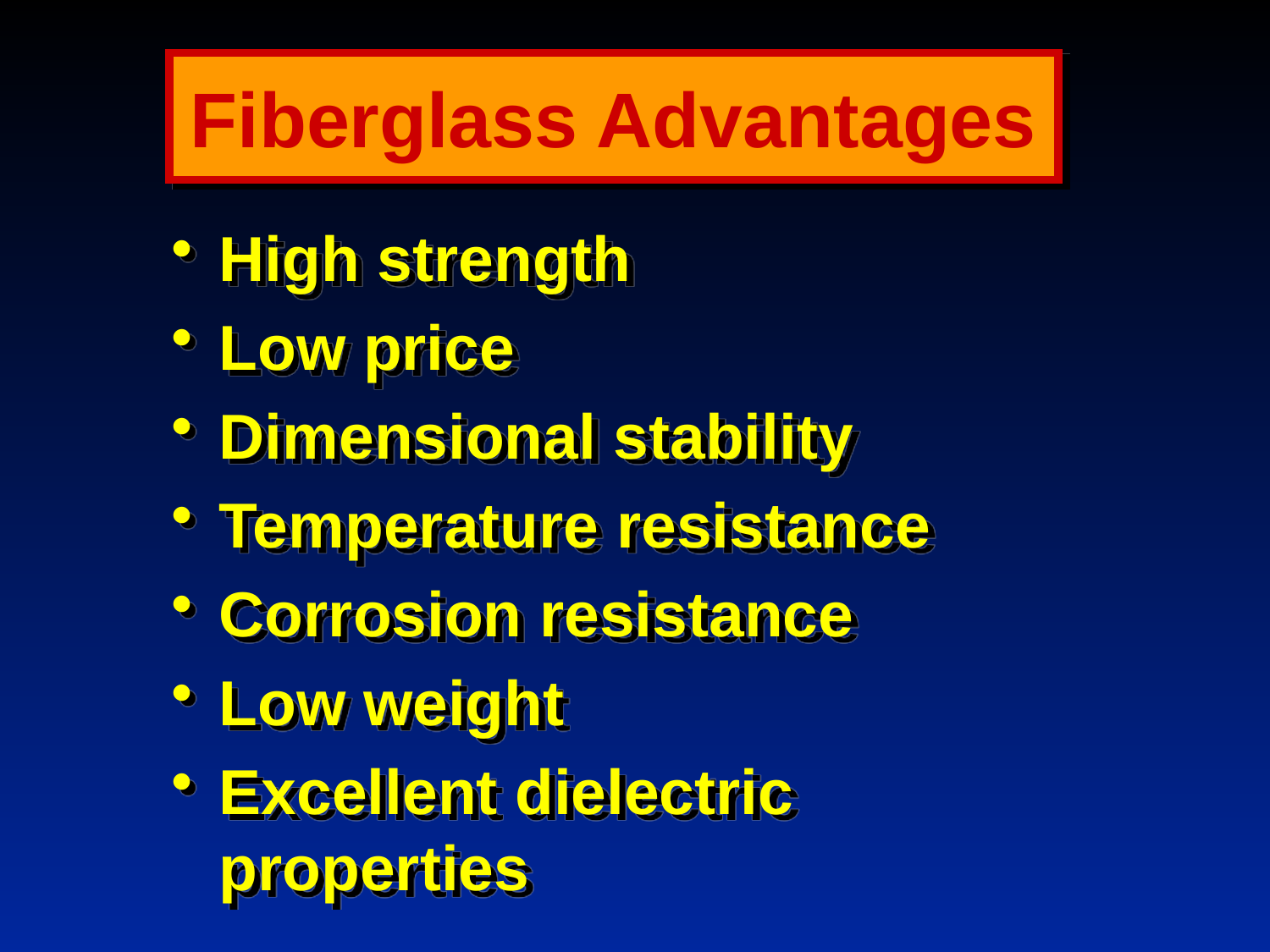

# Fiberglass Advantages
High strength
Low price
Dimensional stability
Temperature resistance
Corrosion resistance
Low weight
Excellent dielectric properties